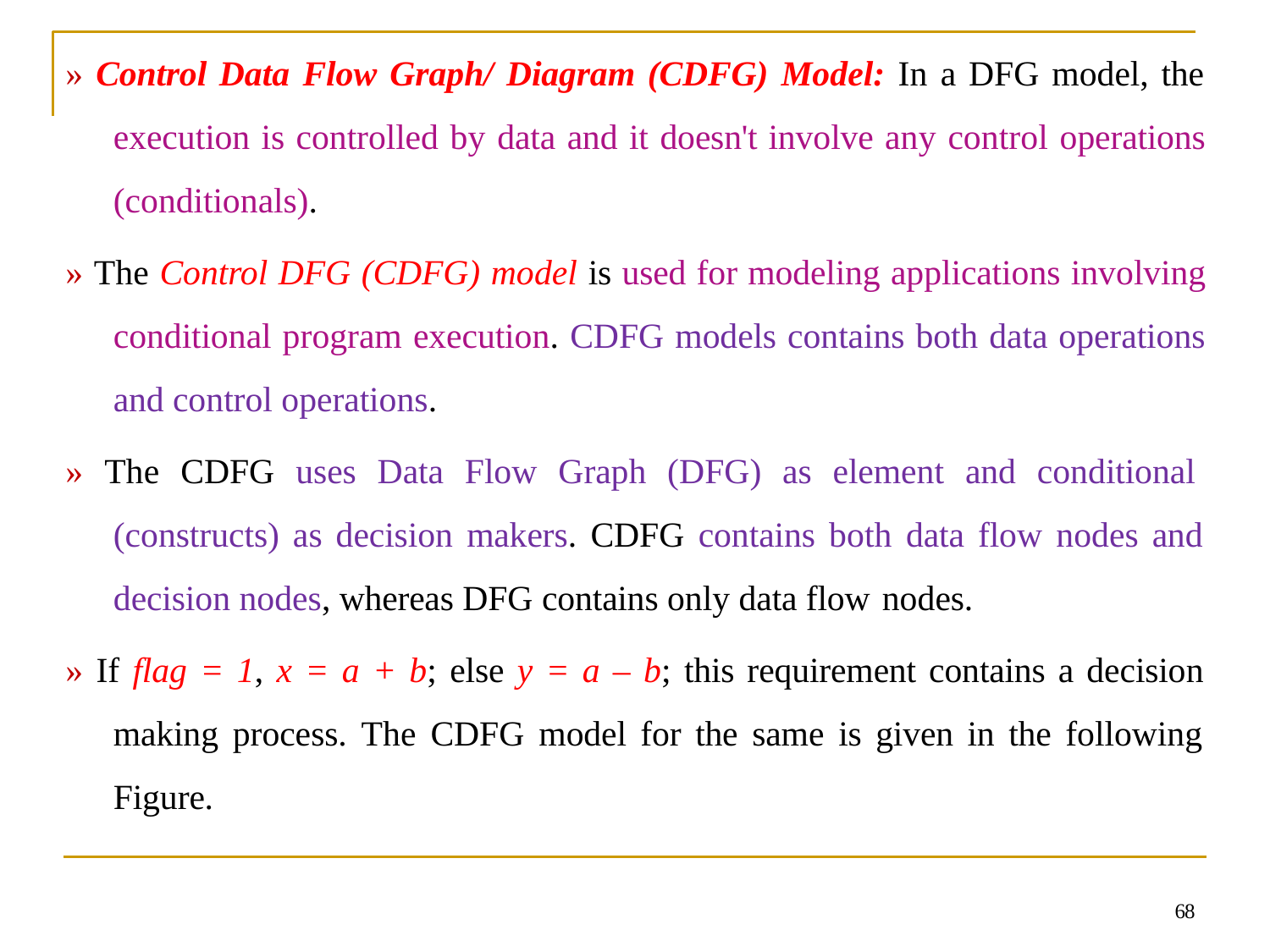

» Control Data Flow Graph/ Diagram (CDFG) Model: In a DFG model, the  execution is controlled by data and it doesn't involve any control operations  (conditionals).
» The Control DFG (CDFG) model is used for modeling applications involving  conditional program execution. CDFG models contains both data operations  and control operations.
» The CDFG uses Data Flow Graph (DFG) as element and conditional  (constructs) as decision makers. CDFG contains both data flow nodes and  decision nodes, whereas DFG contains only data flow nodes.
» If flag = 1, x = a + b; else y = a – b; this requirement contains a decision  making process. The CDFG model for the same is given in the following  Figure.
68